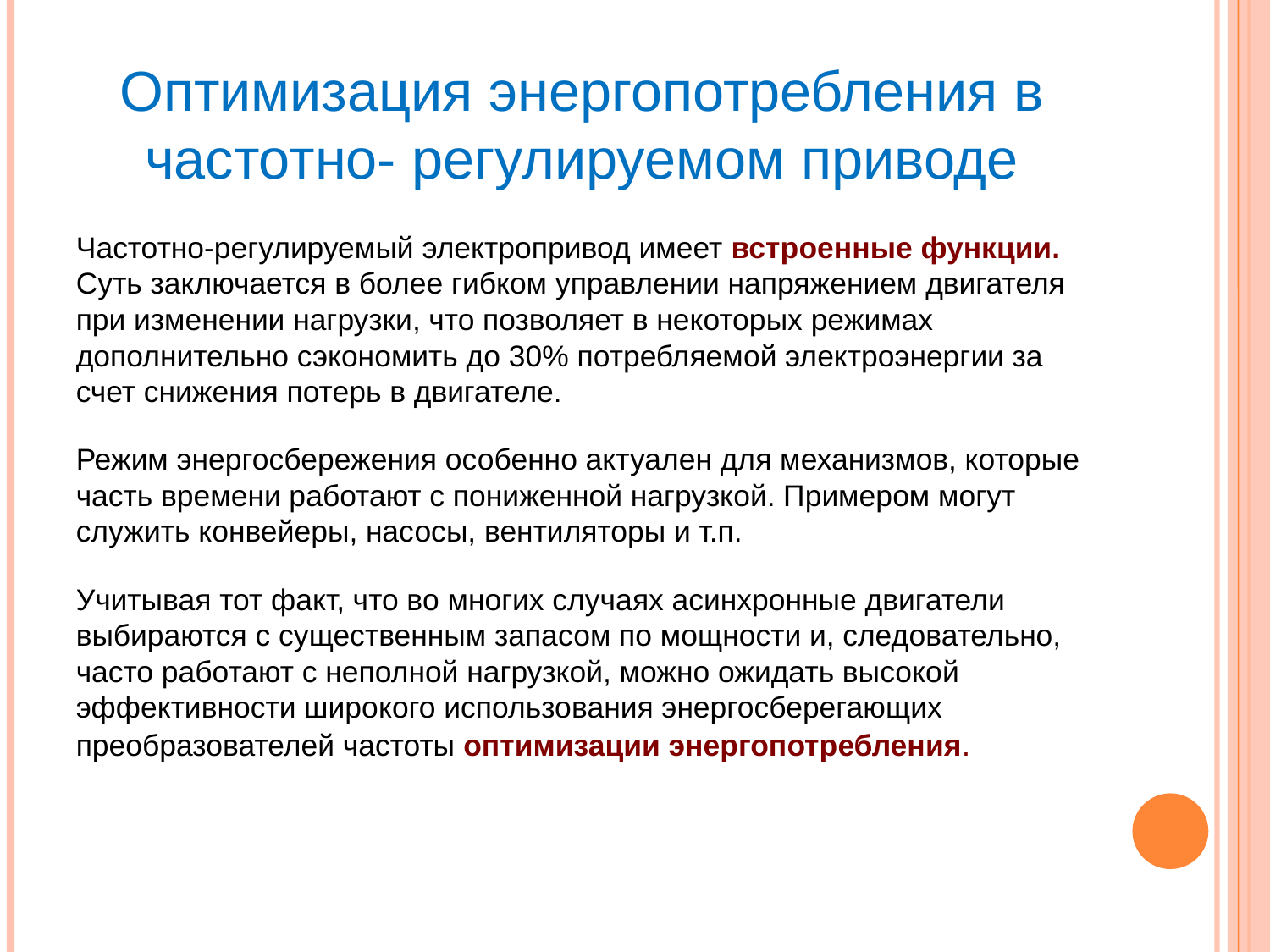

# Оптимизация энергопотребления в частотно- регулируемом приводе
Частотно-регулируемый электропривод имеет встроенные функции. Суть заключается в более гибком управлении напряжением двигателя при изменении нагрузки, что позволяет в некоторых режимах дополнительно сэкономить до 30% потребляемой электроэнергии за счет снижения потерь в двигателе.
Режим энергосбережения особенно актуален для механизмов, которые часть времени работают с пониженной нагрузкой. Примером могут служить конвейеры, насосы, вентиляторы и т.п.
Учитывая тот факт, что во многих случаях асинхронные двигатели выбираются с существенным запасом по мощности и, следовательно, часто работают с неполной нагрузкой, можно ожидать высокой эффективности широкого использования энергосберегающих преобразователей частоты оптимизации энергопотребления.